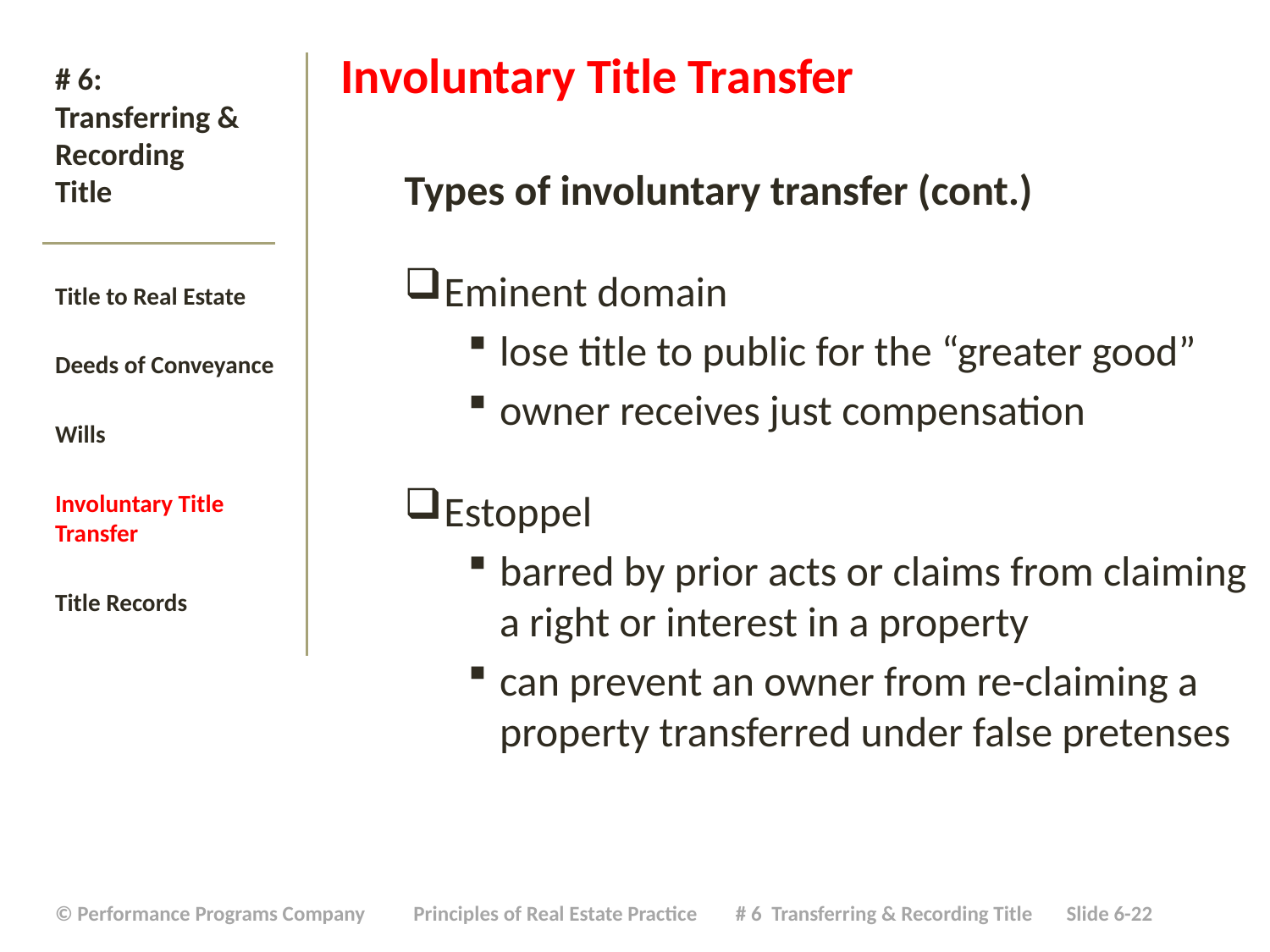

Involuntary Title Transfer

Types of involuntary transfer (cont.)
Eminent domain
lose title to public for the “greater good”
owner receives just compensation
Estoppel
barred by prior acts or claims from claiming a right or interest in a property
can prevent an owner from re-claiming a property transferred under false pretenses

# # 6: Transferring & Recording Title

Title to Real Estate

Deeds of Conveyance

Wills

Involuntary Title Transfer

Title Records

| © Performance Programs Company Principles of Real Estate Practice # 6 Transferring & Recording Title Slide 6-22 |
| --- |